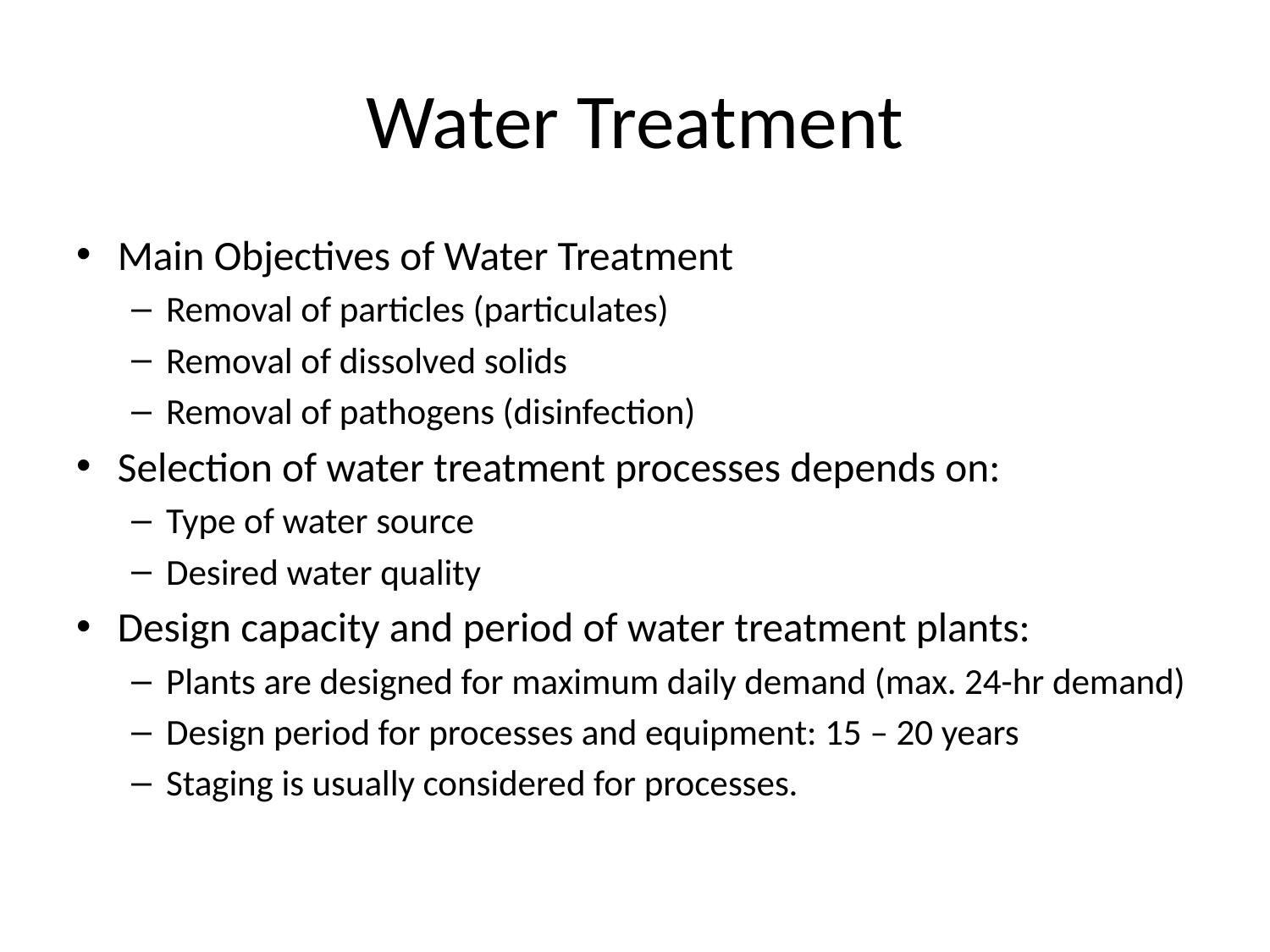

# Water Treatment
Main Objectives of Water Treatment
Removal of particles (particulates)
Removal of dissolved solids
Removal of pathogens (disinfection)
Selection of water treatment processes depends on:
Type of water source
Desired water quality
Design capacity and period of water treatment plants:
Plants are designed for maximum daily demand (max. 24-hr demand)
Design period for processes and equipment: 15 – 20 years
Staging is usually considered for processes.